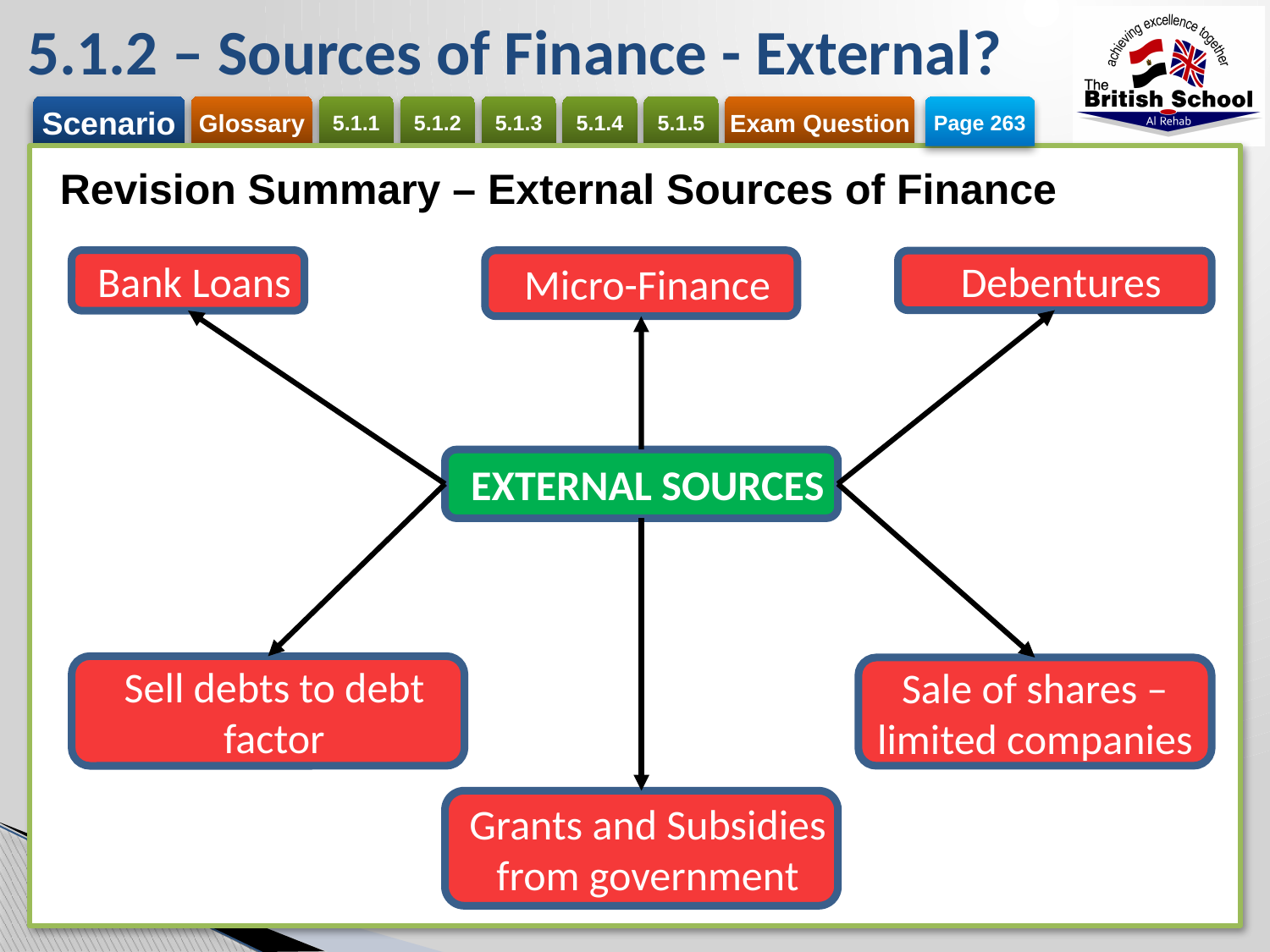

# 5.1.2 – Sources of Finance - External?
Page 263
Revision Summary – External Sources of Finance
Bank Loans
Micro-Finance
Debentures
EXTERNAL SOURCES
Sell debts to debt factor
Sale of shares – limited companies
Grants and Subsidies from government